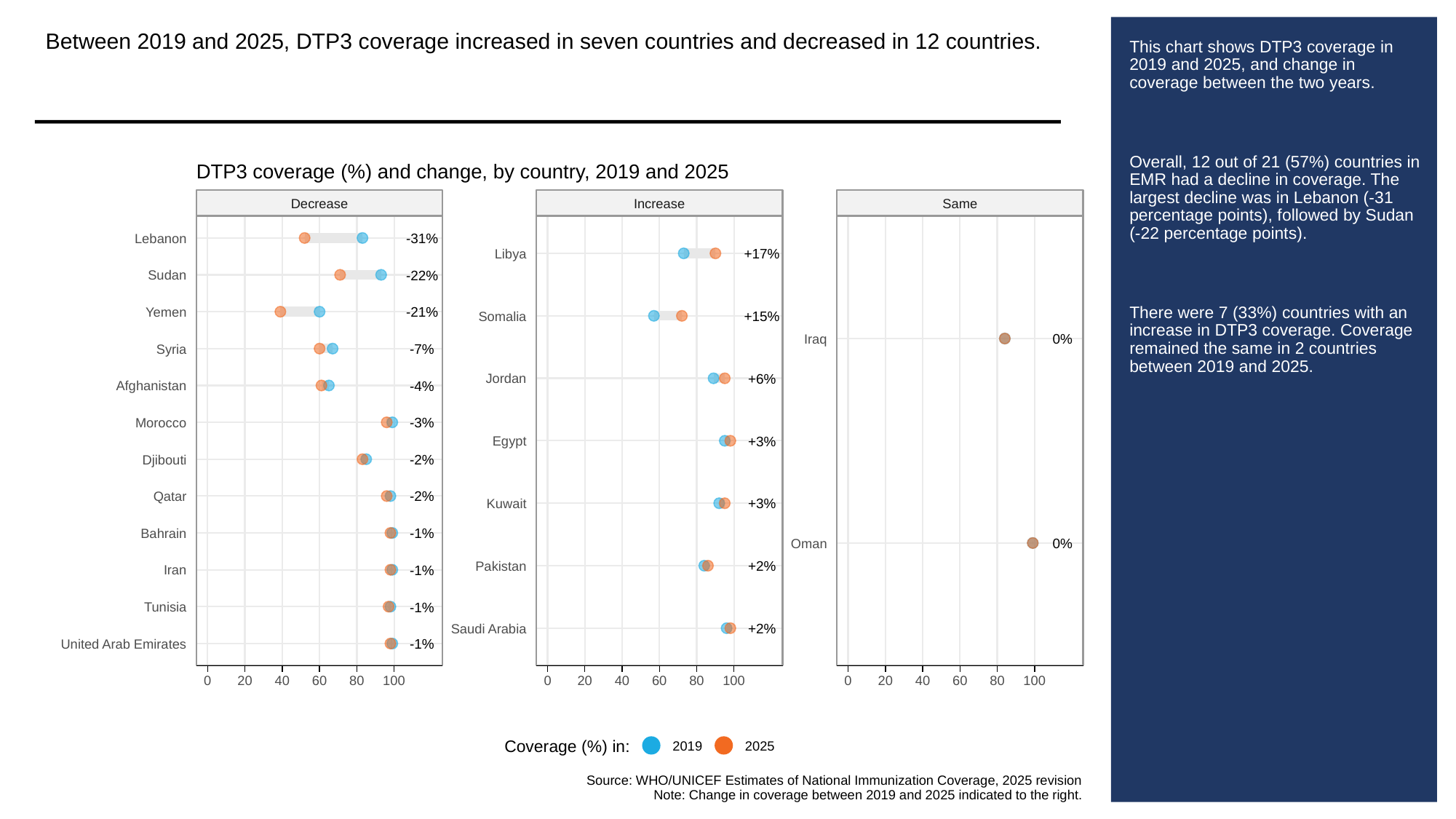

Between 2019 and 2025, DTP3 coverage increased in seven countries and decreased in 12 countries.
# This chart shows DTP3 coverage in 2019 and 2025, and change in coverage between the two years.

Overall, 12 out of 21 (57%) countries in EMR had a decline in coverage. The largest decline was in Lebanon (-31 percentage points), followed by Sudan (-22 percentage points).

There were 7 (33%) countries with an increase in DTP3 coverage. Coverage remained the same in 2 countries between 2019 and 2025.

DTP3 coverage (%) and change, by country, 2019 and 2025

Decrease
Increase
Same

-31%
Lebanon

+17%
Libya

-22%
Sudan

-21%
Yemen

+15%
Somalia

0%
Iraq

-7%
Syria

+6%
Jordan

-4%
Afghanistan

-3%
Morocco

+3%
Egypt

-2%
Djibouti

-2%
Qatar

+3%
Kuwait

-1%
Bahrain

0%
Oman

+2%
Pakistan

-1%
Iran

-1%
Tunisia

+2%
Saudi Arabia

-1%
United Arab Emirates

0
20
40
60
80
100
0
20
40
60
80
100
0
20
40
60
80
100

Coverage (%) in:
2019
2025
Source: WHO/UNICEF Estimates of National Immunization Coverage, 2025 revision
Note: Change in coverage between 2019 and 2025 indicated to the right.